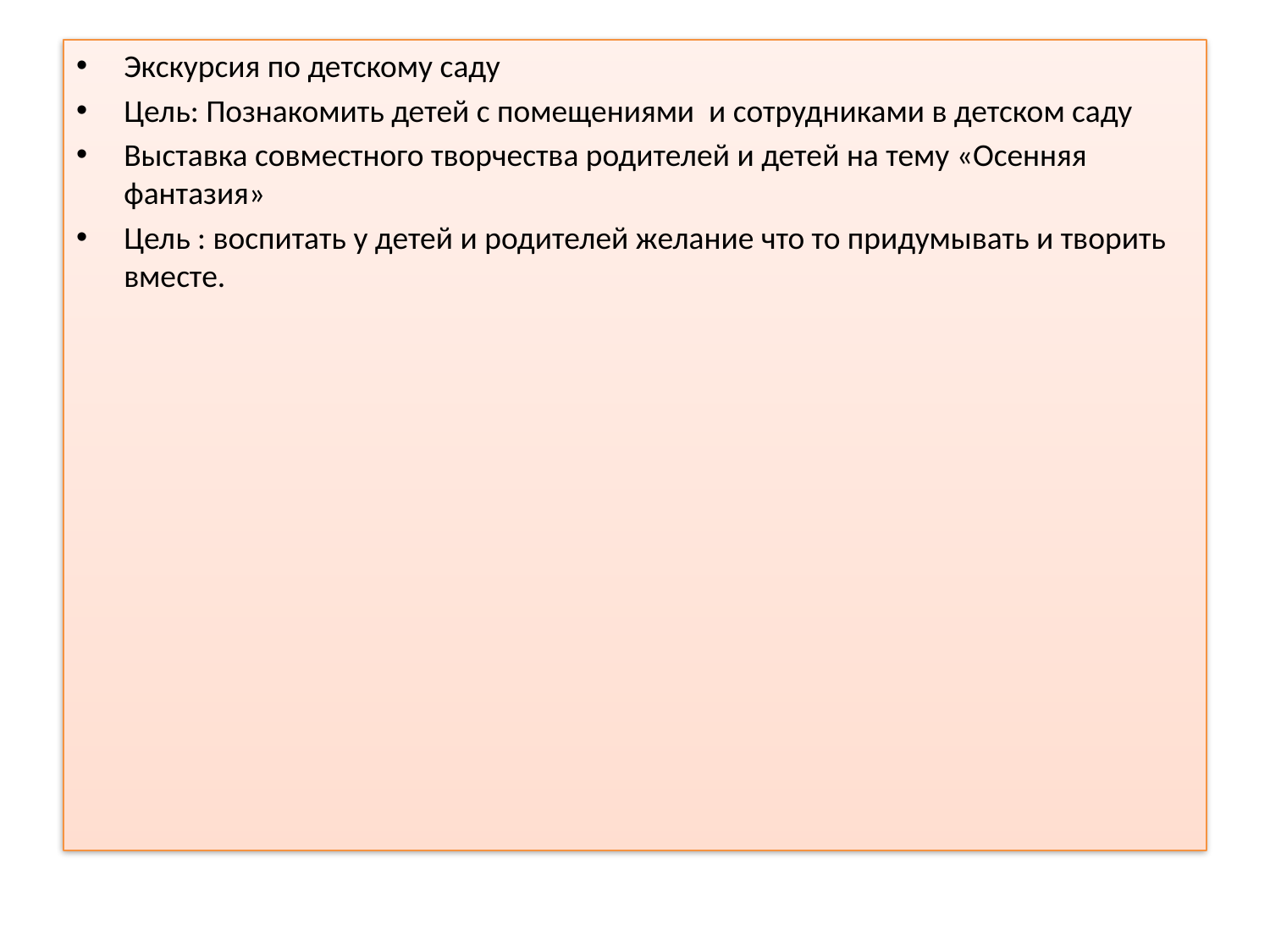

Экскурсия по детскому саду
Цель: Познакомить детей с помещениями  и сотрудниками в детском саду
Выставка совместного творчества родителей и детей на тему «Осенняя фантазия»
Цель : воспитать у детей и родителей желание что то придумывать и творить вместе.